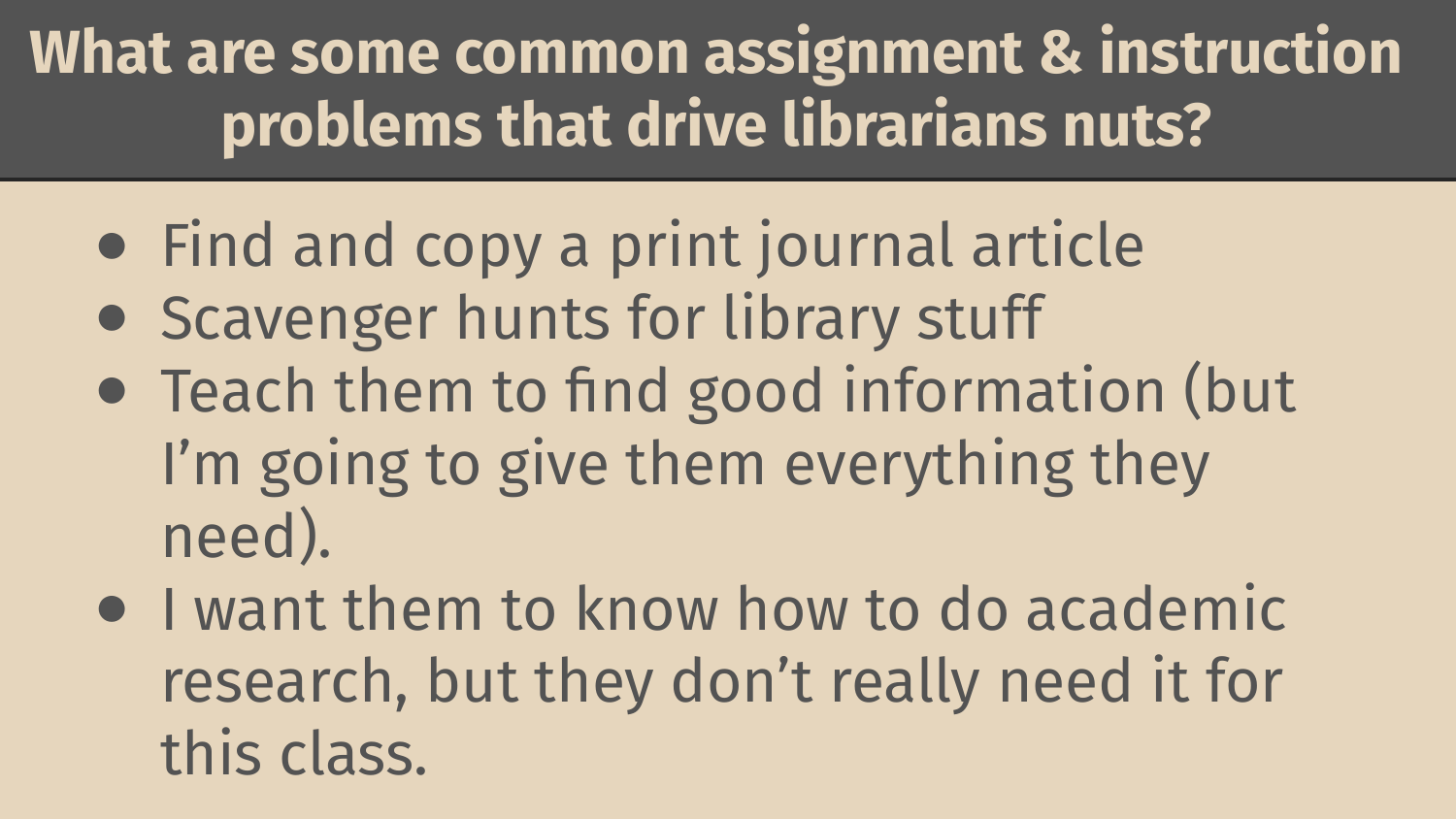

# What are some common assignment & instruction problems that drive librarians nuts?
Find and copy a print journal article
Scavenger hunts for library stuff
Teach them to find good information (but I’m going to give them everything they need).
I want them to know how to do academic research, but they don’t really need it for this class.